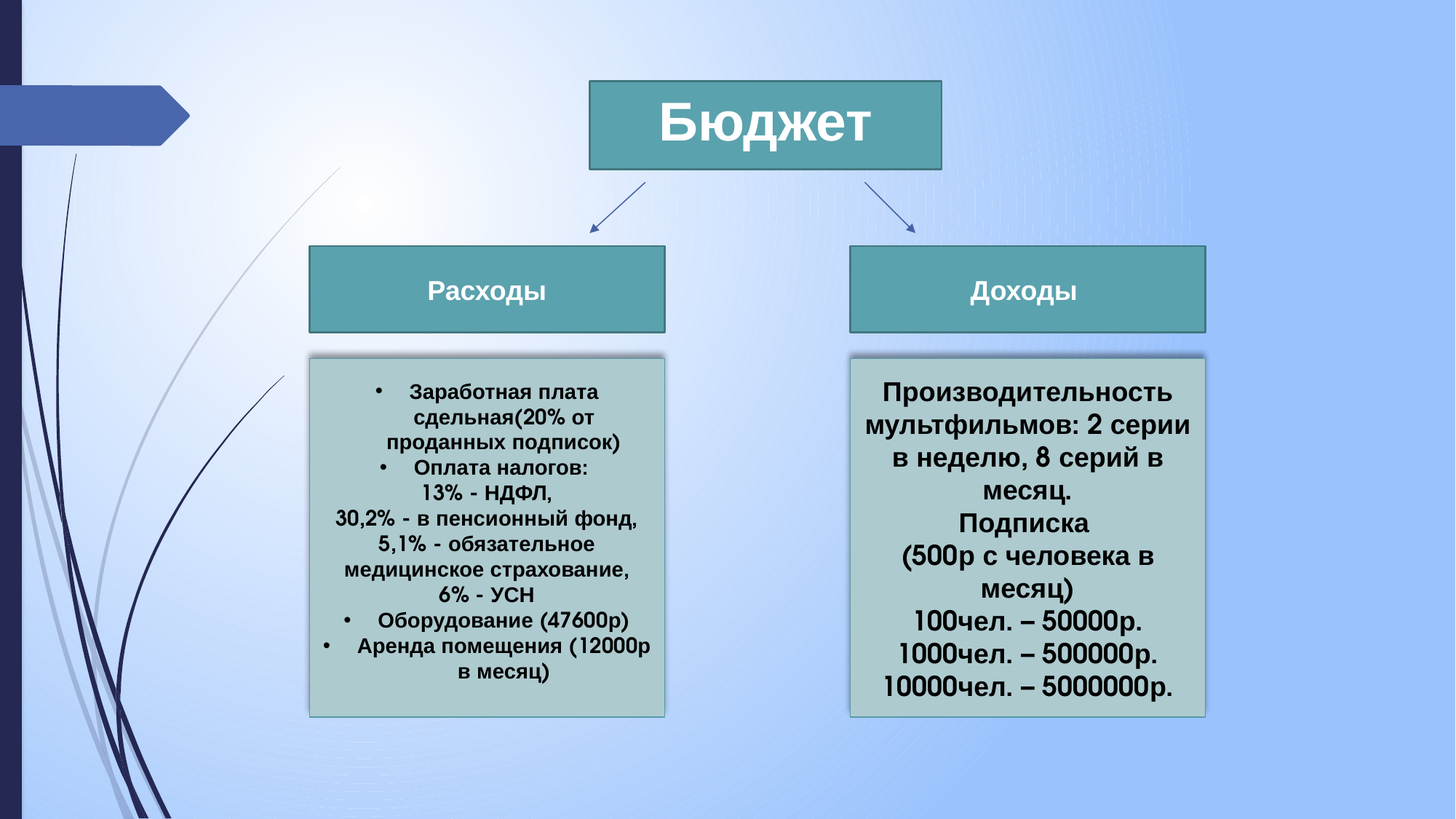

# Бюджет
Расходы
Доходы

Заработная плата сдельная(20% от проданных подписок)
Оплата налогов:
13% - НДФЛ,
30,2% - в пенсионный фонд,
5,1% - обязательное медицинское страхование,
6% - УСН
Оборудование (47600р)
Аренда помещения (12000р в месяц)

Производительность мультфильмов: 2 серии в неделю, 8 серий в месяц.
Подписка
(500р с человека в месяц)
100чел. – 50000р.
1000чел. – 500000р.
10000чел. – 5000000р.